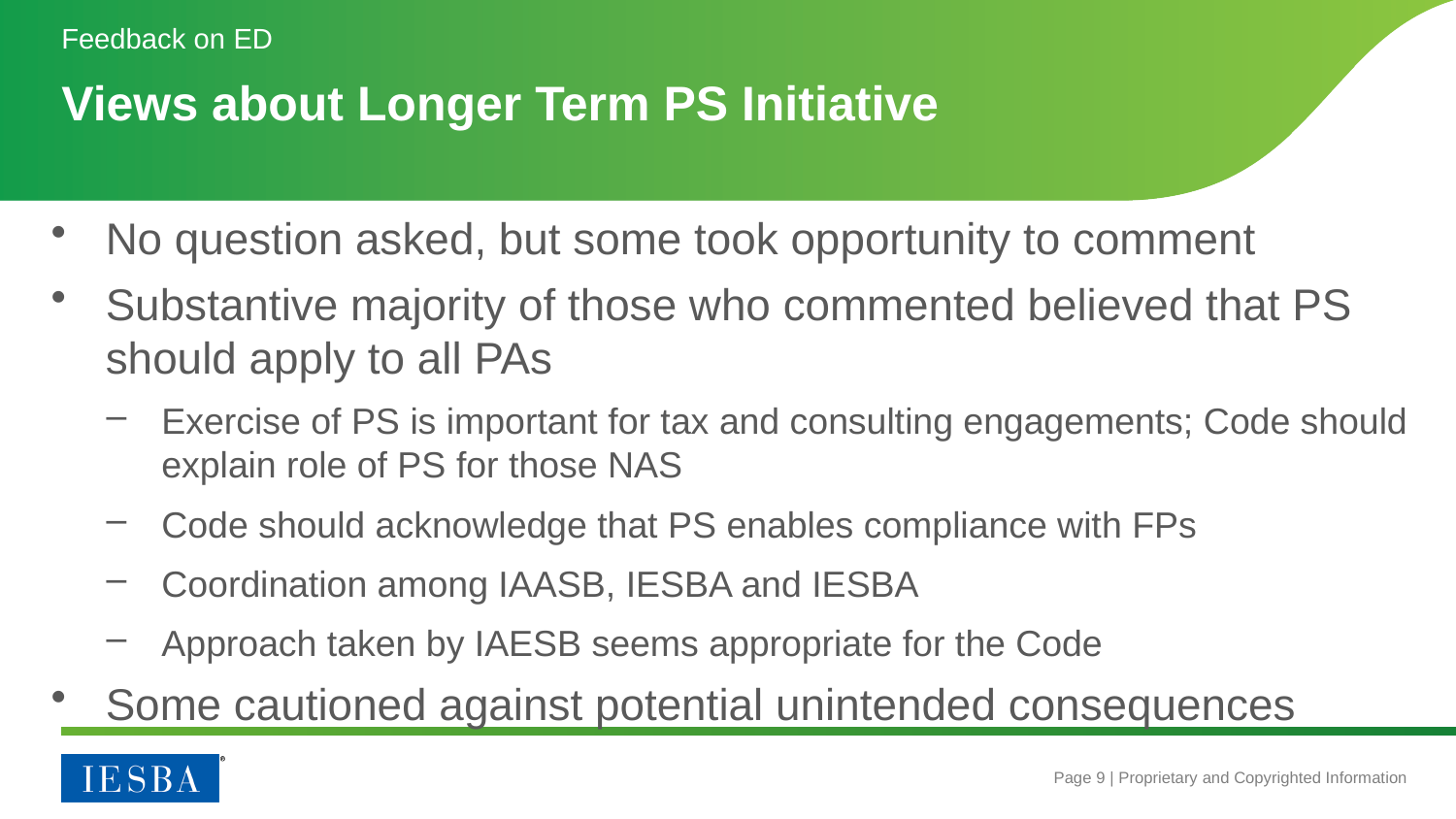

Feedback on ED
# Views about Longer Term PS Initiative
No question asked, but some took opportunity to comment
Substantive majority of those who commented believed that PS should apply to all PAs
Exercise of PS is important for tax and consulting engagements; Code should explain role of PS for those NAS
Code should acknowledge that PS enables compliance with FPs
Coordination among IAASB, IESBA and IESBA
Approach taken by IAESB seems appropriate for the Code
Some cautioned against potential unintended consequences